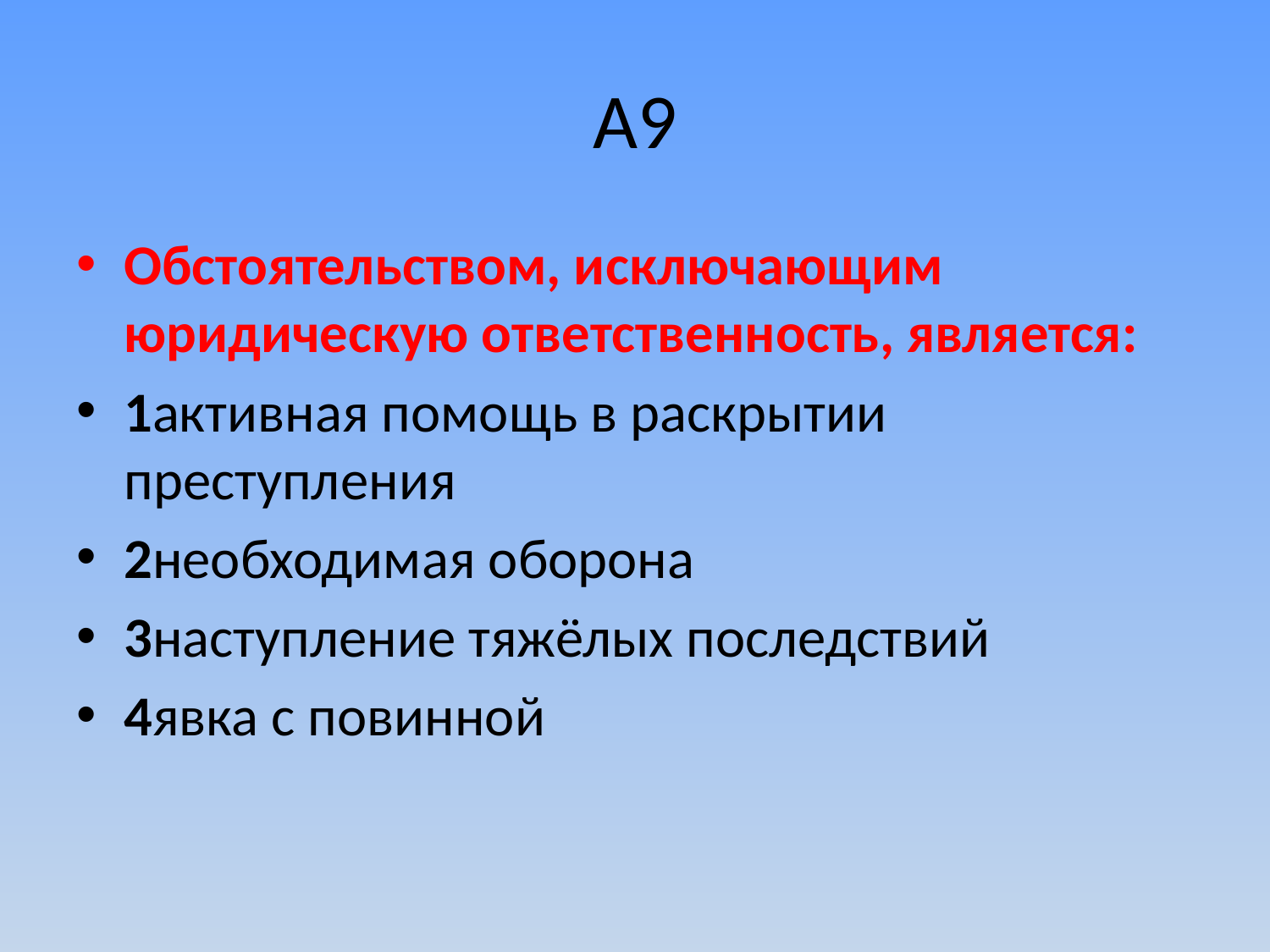

# А9
Обстоятельством, исключающим юридическую ответственность, является:
1активная помощь в раскрытии преступления
2необходимая оборона
3наступление тяжёлых последствий
4явка с повинной